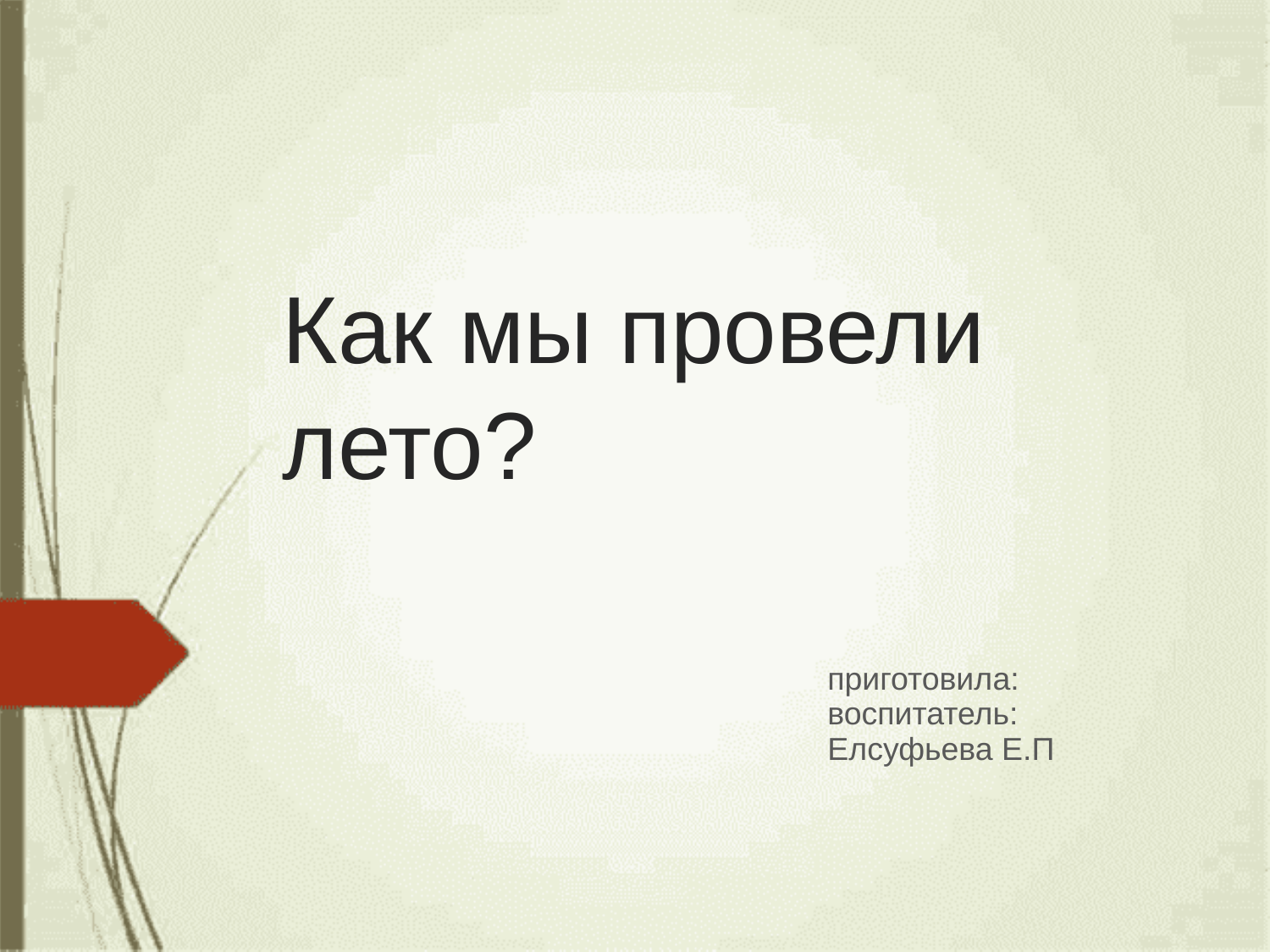

Как мы провели
лето?
приготовила:
воспитатель:
Елсуфьева Е.П